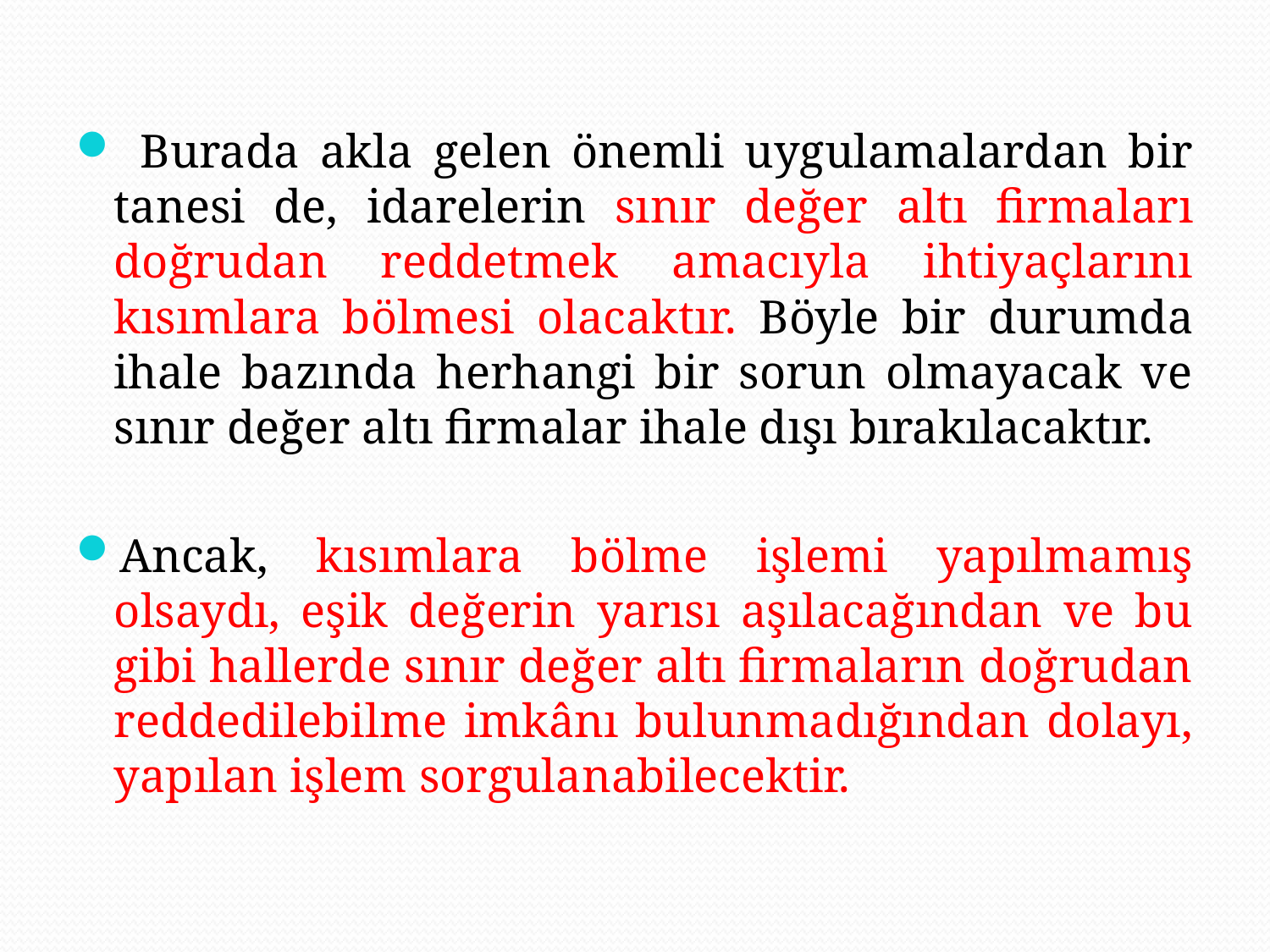

Burada akla gelen önemli uygulamalardan bir tanesi de, idarelerin sınır değer altı firmaları doğrudan reddetmek amacıyla ihtiyaçlarını kısımlara bölmesi olacaktır. Böyle bir durumda ihale bazında herhangi bir sorun olmayacak ve sınır değer altı firmalar ihale dışı bırakılacaktır.

Ancak, kısımlara bölme işlemi yapılmamış olsaydı, eşik değerin yarısı aşılacağından ve bu gibi hallerde sınır değer altı firmaların doğrudan reddedilebilme imkânı bulunmadığından dolayı, yapılan işlem sorgulanabilecektir.